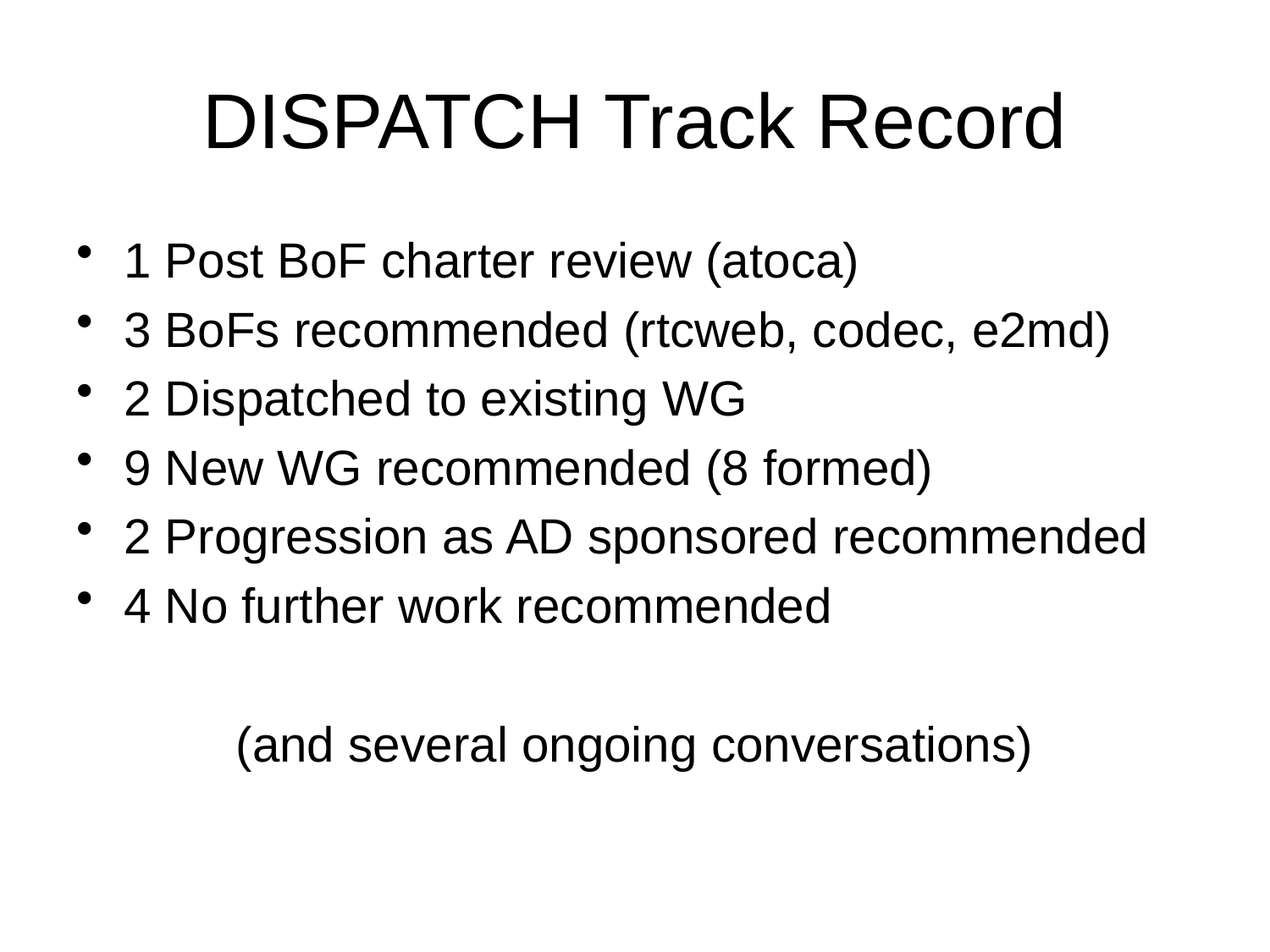

# DISPATCH Track Record
1 Post BoF charter review (atoca)
3 BoFs recommended (rtcweb, codec, e2md)
2 Dispatched to existing WG
9 New WG recommended (8 formed)
2 Progression as AD sponsored recommended
4 No further work recommended

(and several ongoing conversations)